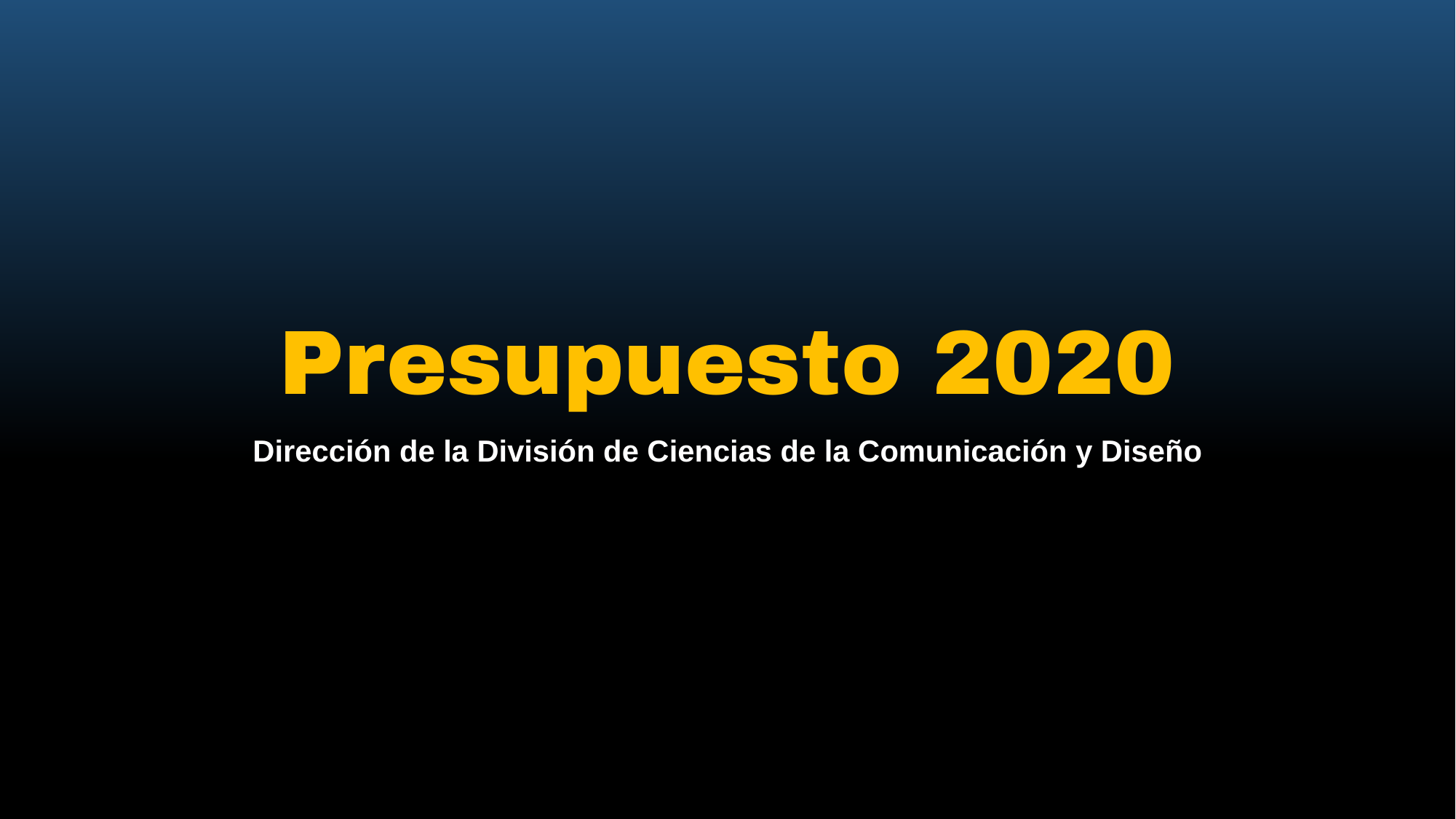

# Presupuesto 2020
Dirección de la División de Ciencias de la Comunicación y Diseño